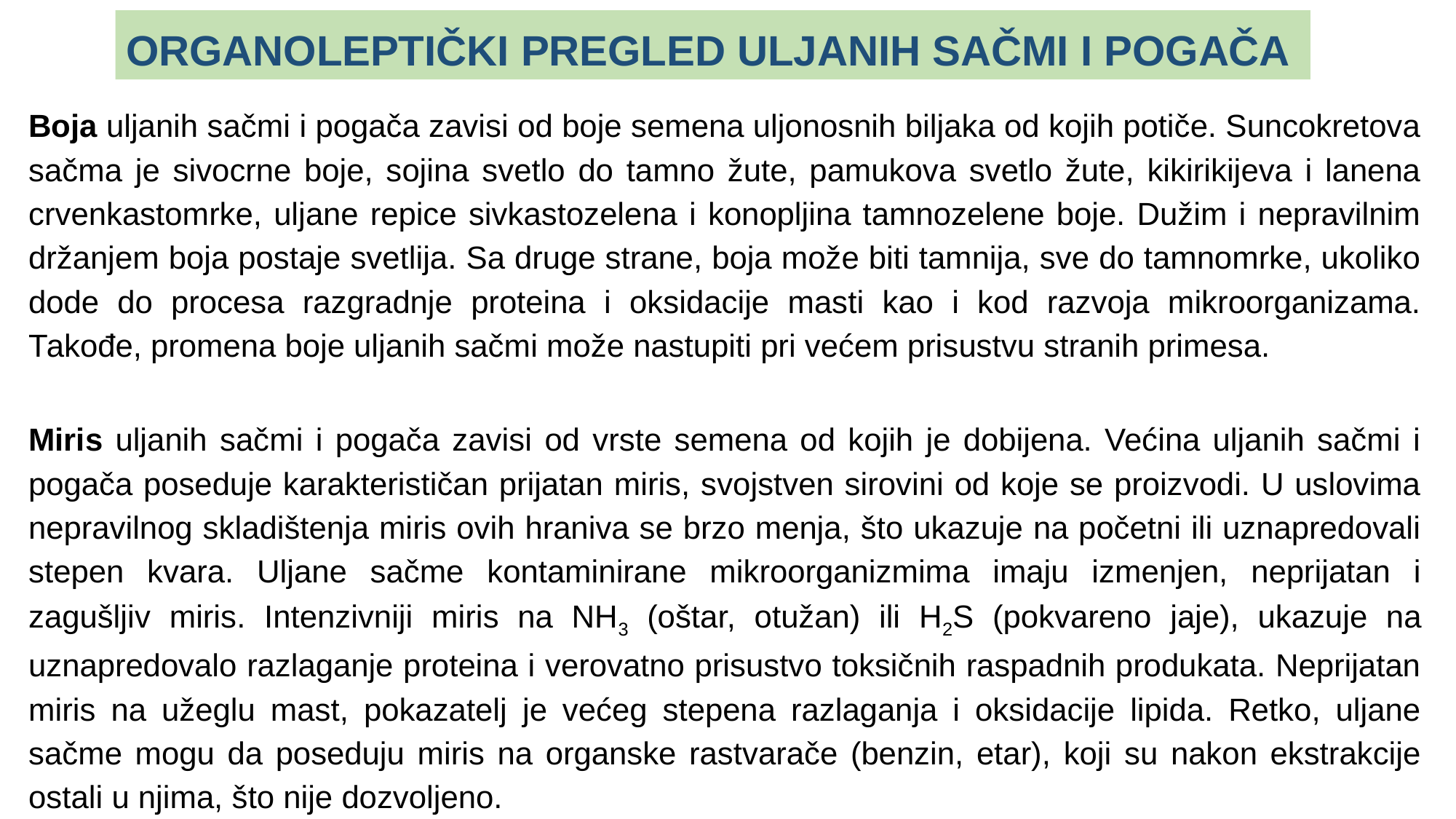

ORGANOLEPTIČKI PREGLED ULJANIH SAČMI I POGAČA
Boja uljanih sačmi i pogača zavisi od boje semena uljonosnih biljaka od kojih potiče. Suncokretova sačma je sivocrne boje, sojina svetlo do tamno žute, pamukova svetlo žute, kikirikijeva i lanena crvenkastomrke, uljane repice sivkastozelena i konopljina tamnozelene boje. Dužim i nepravilnim držanjem boja postaje svetlija. Sa druge strane, boja može biti tamnija, sve do tamnomrke, ukoliko dode do procesa razgradnje proteina i oksidacije masti kao i kod razvoja mikroorganizama. Таkođe, promena boje uljanih sačmi može nastupiti pri većem prisustvu stranih primesa.

Miris uljanih sačmi i pogača zavisi od vrste semena od kojih je dobijena. Većina uljanih sačmi i pogača poseduje karakterističan prijatan miris, svojstven sirovini od koje se proizvodi. U uslovima nepravilnog skladištenja miris ovih hraniva se brzo menja, što ukazuje na početni ili uznapredovali stepen kvara. Uljane sačme kontaminirane mikroorganizmima imaju izmenjen, neprijatan i zagušljiv miris. Intenzivniji miris na NH3 (oštar, otužan) ili H2S (pokvareno jaje), ukazuje na uznapredovalo razlaganje proteina i verovatno prisustvo toksičnih raspadnih produkata. Neprijatan miris na užeglu mast, pokazatelj je većeg stepena razlaganja i oksidacije lipida. Retko, uljane sačme mogu da poseduju miris na organske rastvarače (benzin, etar), koji su nakon ekstrakcije ostali u njima, što nije dozvoljeno.